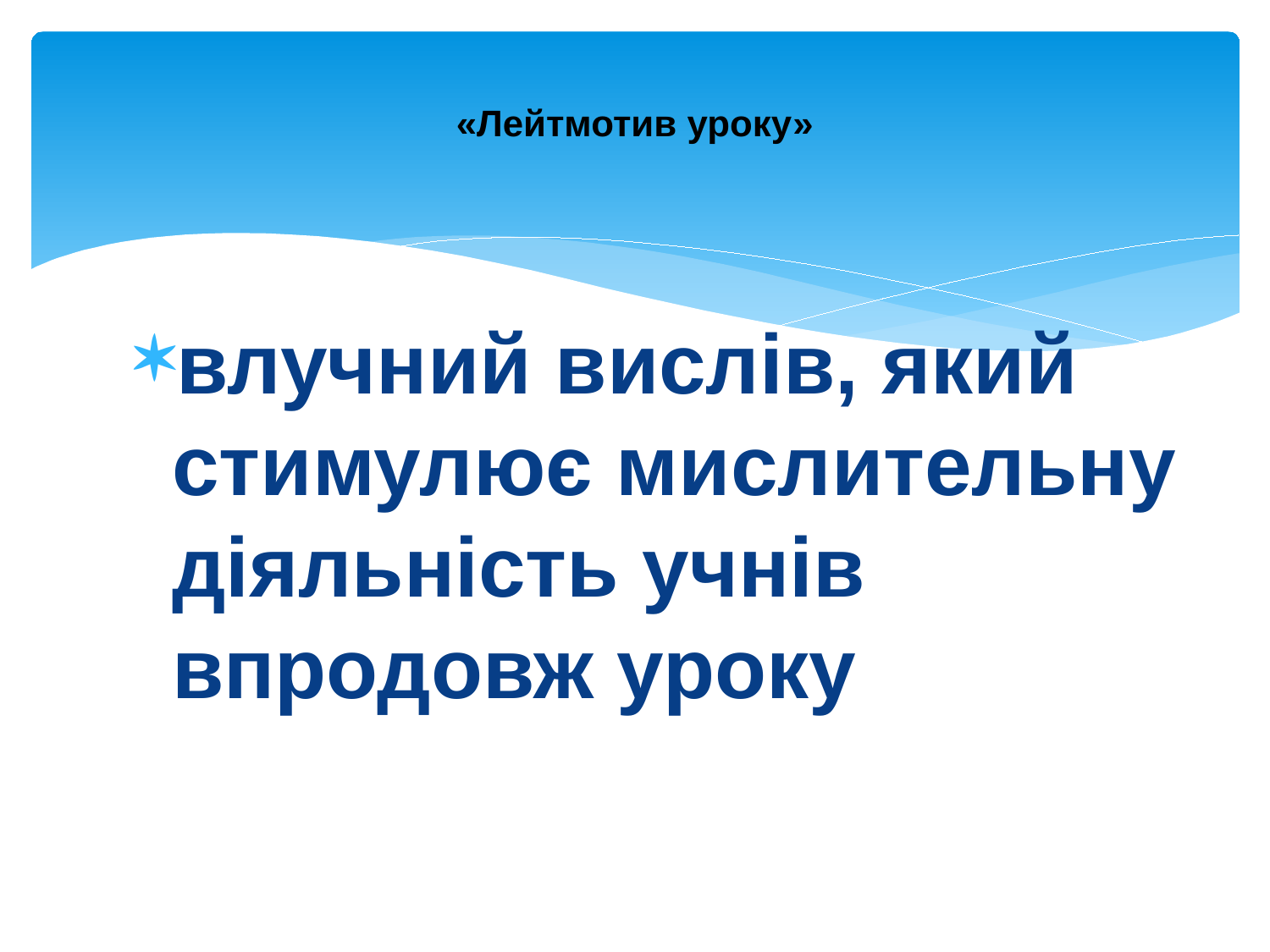

# «Лейтмотив уроку»

влучний вислів, який стимулює мислительну діяльність учнів впродовж уроку